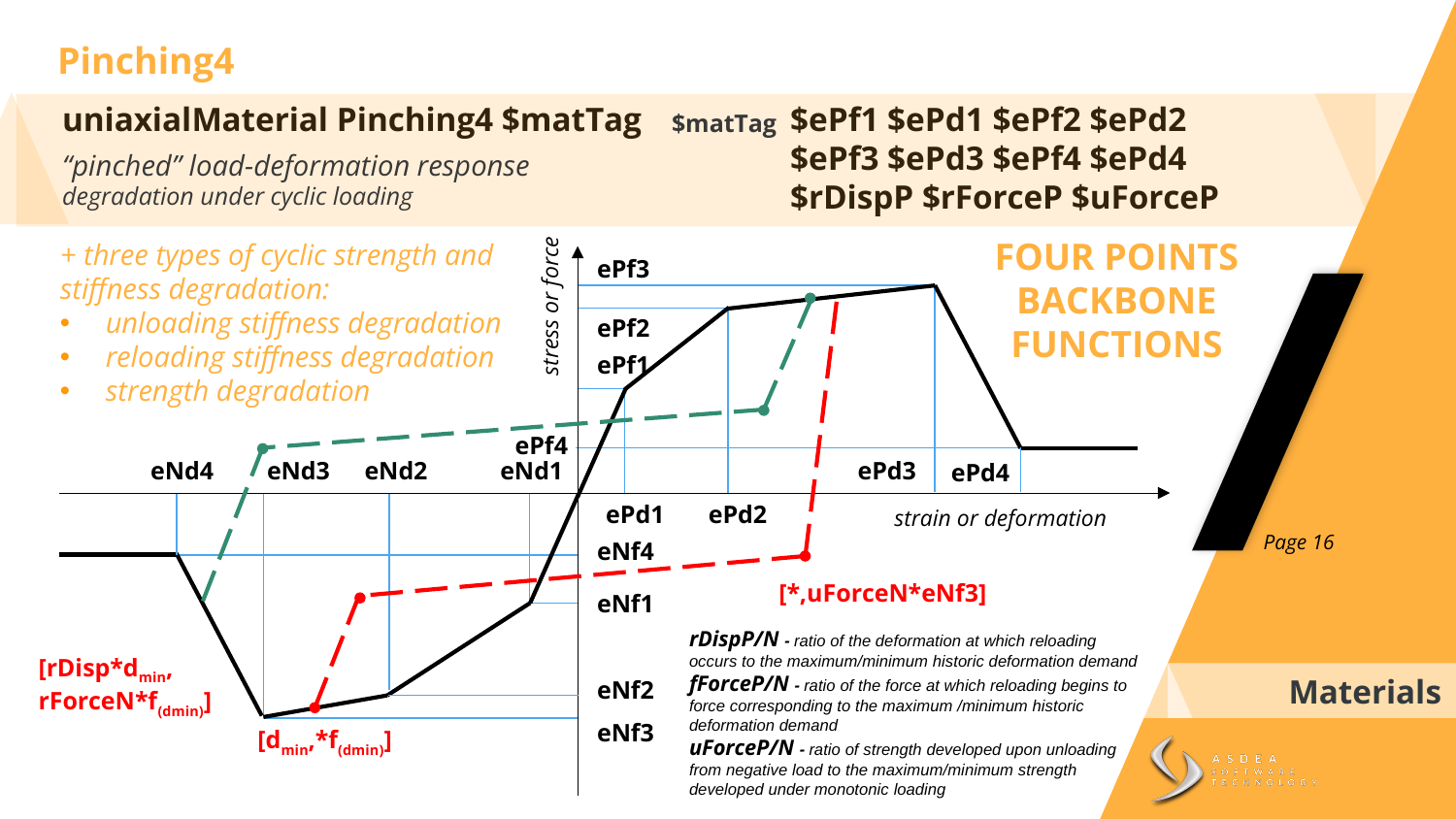

Pinching4
$matTag
uniaxialMaterial Pinching4 $matTag 	$ePf1 $ePd1 $ePf2 $ePd2
					$ePf3 $ePd3 $ePf4 $ePd4
					$rDispP $rForceP $uForceP

“pinched” load-deformation response
degradation under cyclic loading
stress or force
strain or deformation
FOUR POINTS BACKBONE FUNCTIONS
+ three types of cyclic strength and stiffness degradation:
unloading stiffness degradation
reloading stiffness degradation
strength degradation
ePf3

ePf2
ePf1

ePf4

eNd4
eNd3
eNd2
eNd1
ePd3
ePd4
ePd1
ePd2
Page 16
eNf4

[*,uForceN*eNf3]
eNf1

rDispP/N - ratio of the deformation at which reloading occurs to the maximum/minimum historic deformation demand
fForceP/N - ratio of the force at which reloading begins to force corresponding to the maximum /minimum historic deformation demand
uForceP/N - ratio of strength developed upon unloading from negative load to the maximum/minimum strength developed under monotonic loading
[rDisp*dmin,
rForceN*f(dmin)]

Materials

eNf2

eNf3
[dmin,*f(dmin)]